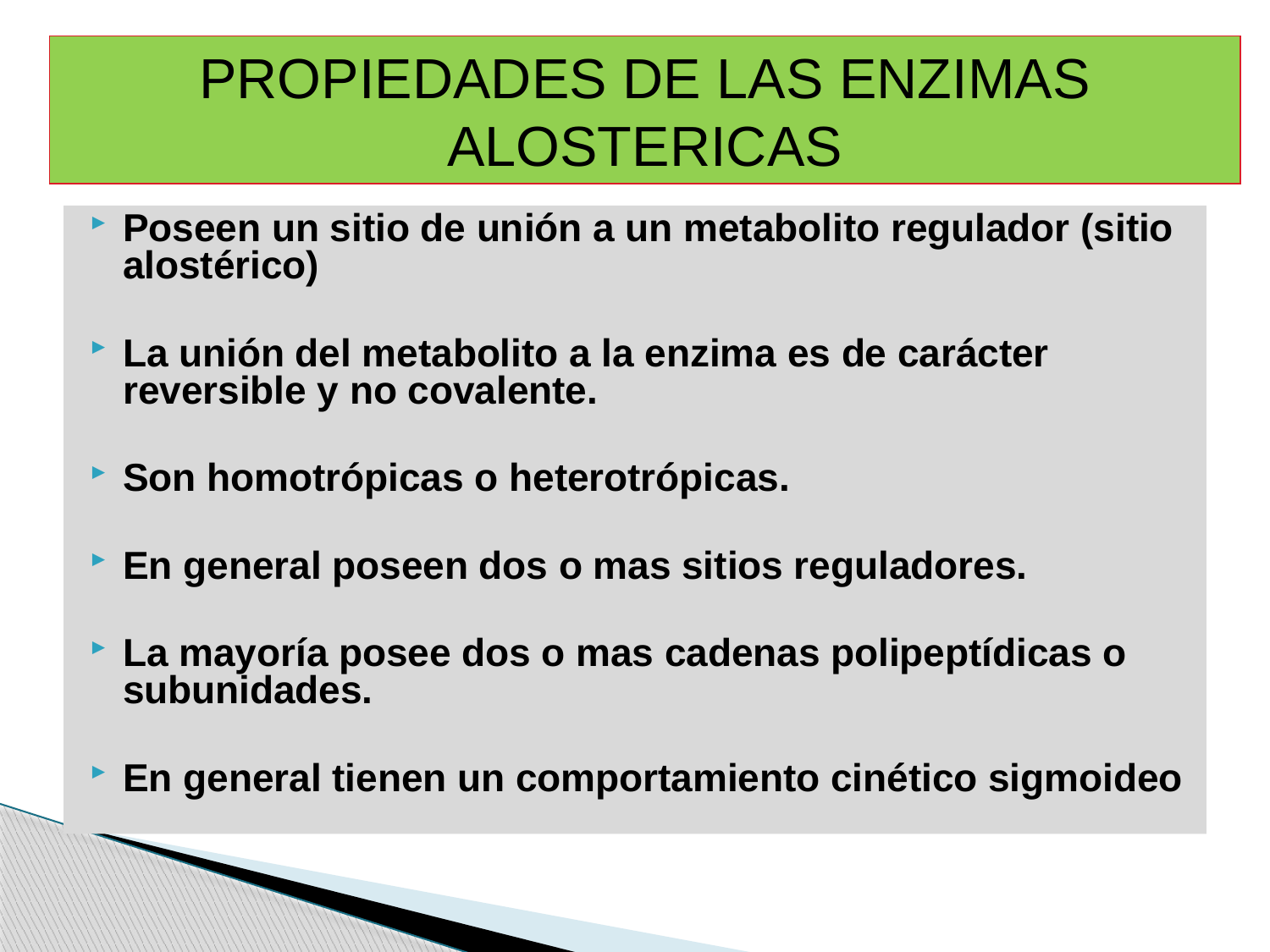

PROPIEDADES DE LAS ENZIMAS ALOSTERICAS

Poseen un sitio de unión a un metabolito regulador (sitio alostérico)

La unión del metabolito a la enzima es de carácter reversible y no covalente.

Son homotrópicas o heterotrópicas.

En general poseen dos o mas sitios reguladores.

La mayoría posee dos o mas cadenas polipeptídicas o subunidades.

En general tienen un comportamiento cinético sigmoideo